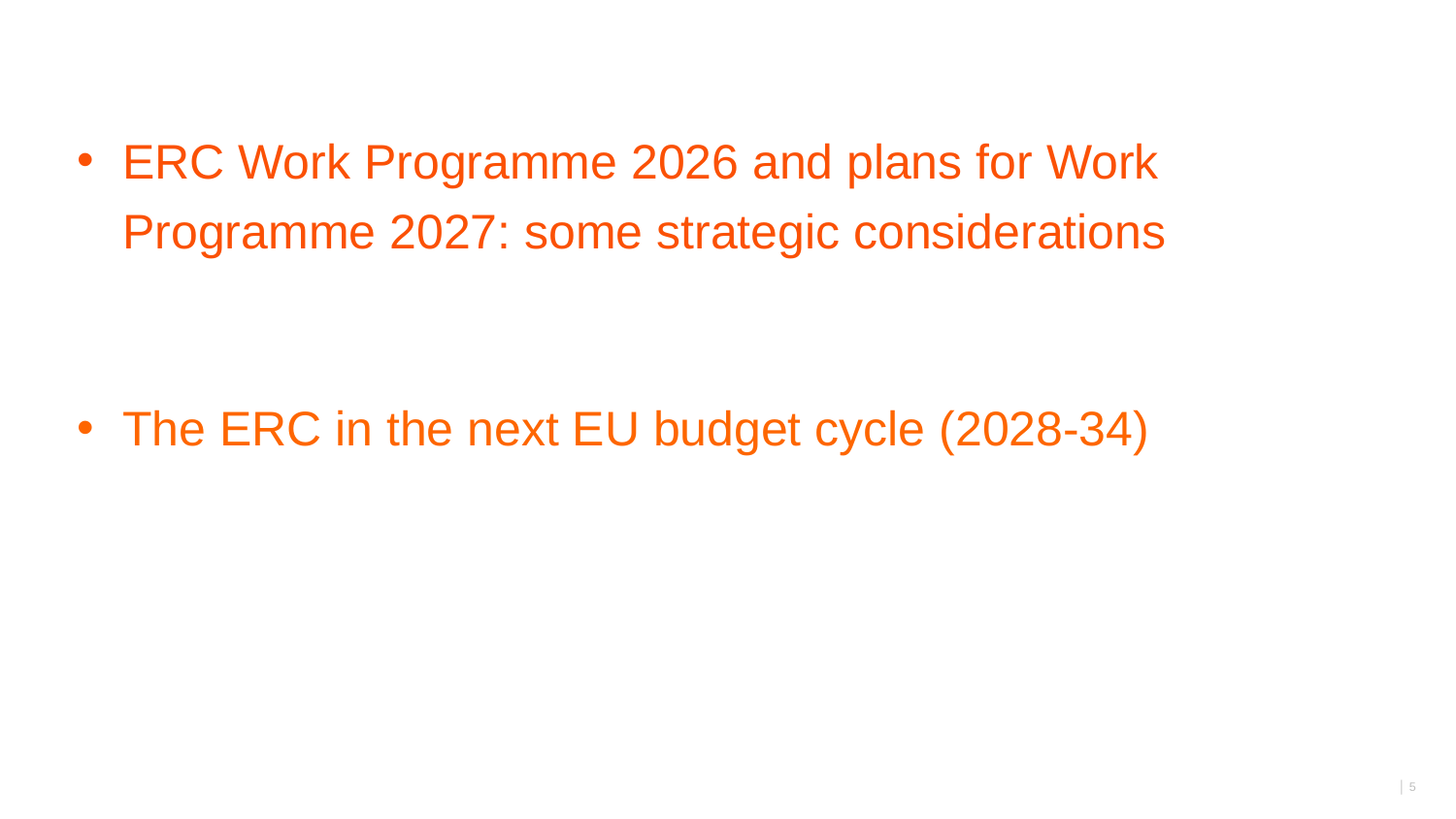

ERC Work Programme 2026 and plans for Work Programme 2027: some strategic considerations

The ERC in the next EU budget cycle (2028-34)

│ 5